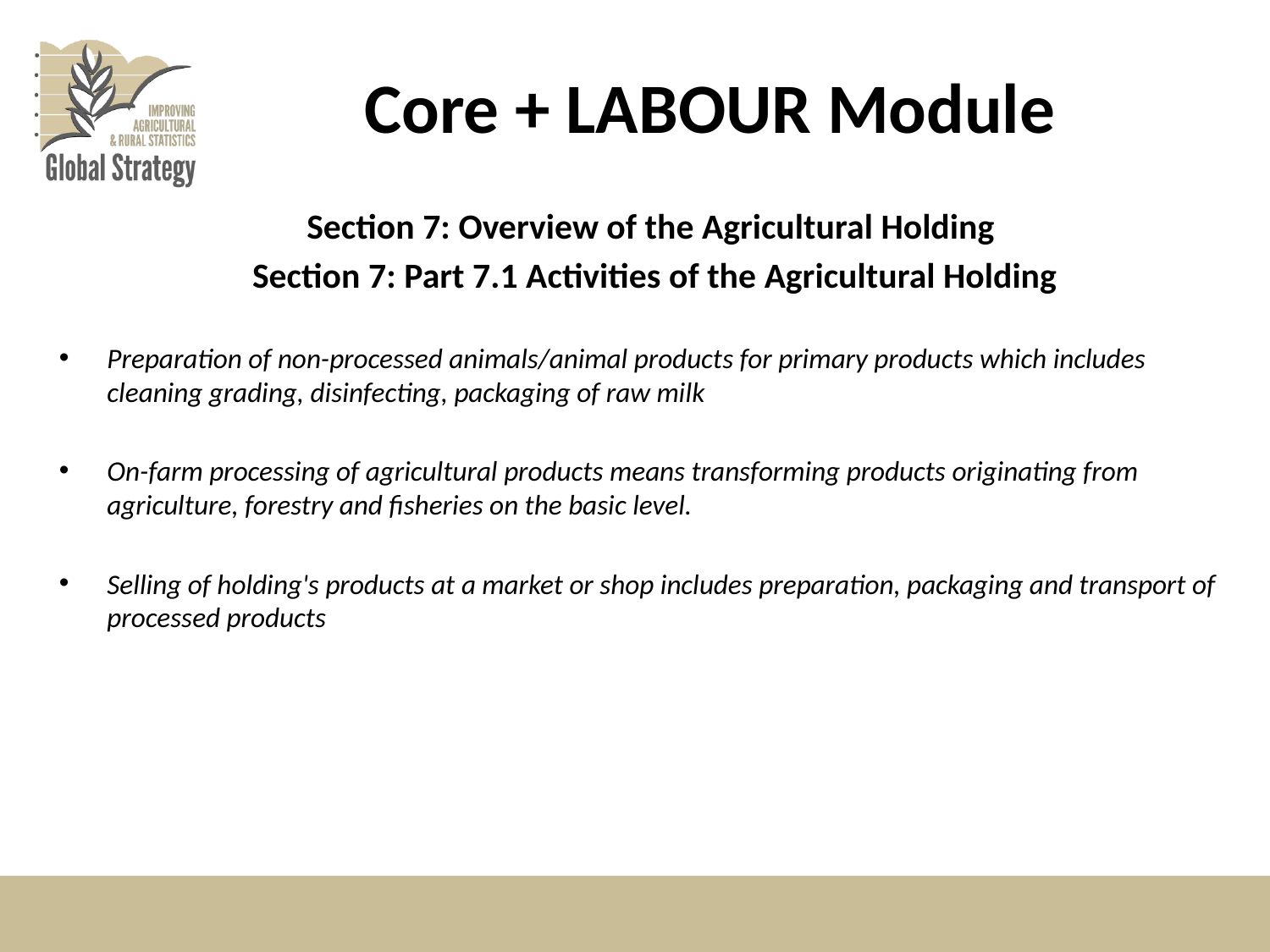

# Core + LABOUR Module
Section 7: Overview of the Agricultural Holding
Section 7: Part 7.1 Activities of the Agricultural Holding

Preparation of non-processed animals/animal products for primary products which includes cleaning grading, disinfecting, packaging of raw milk

On-farm processing of agricultural products means transforming products originating from agriculture, forestry and fisheries on the basic level.

Selling of holding's products at a market or shop includes preparation, packaging and transport of processed products